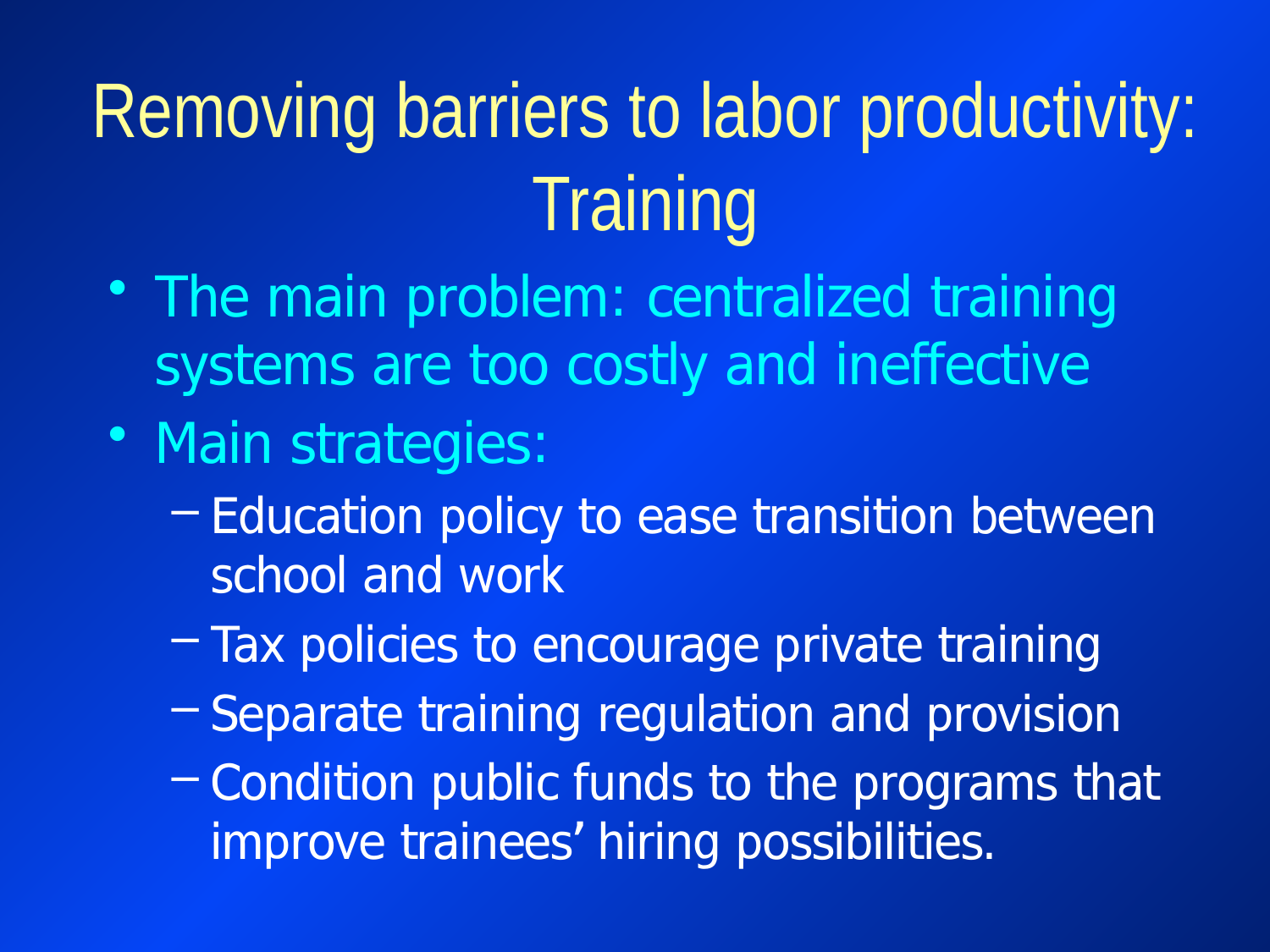

# Removing barriers to labor productivity: Training
The main problem: centralized training systems are too costly and ineffective
Main strategies:
Education policy to ease transition between school and work
Tax policies to encourage private training
Separate training regulation and provision
Condition public funds to the programs that improve trainees’ hiring possibilities.